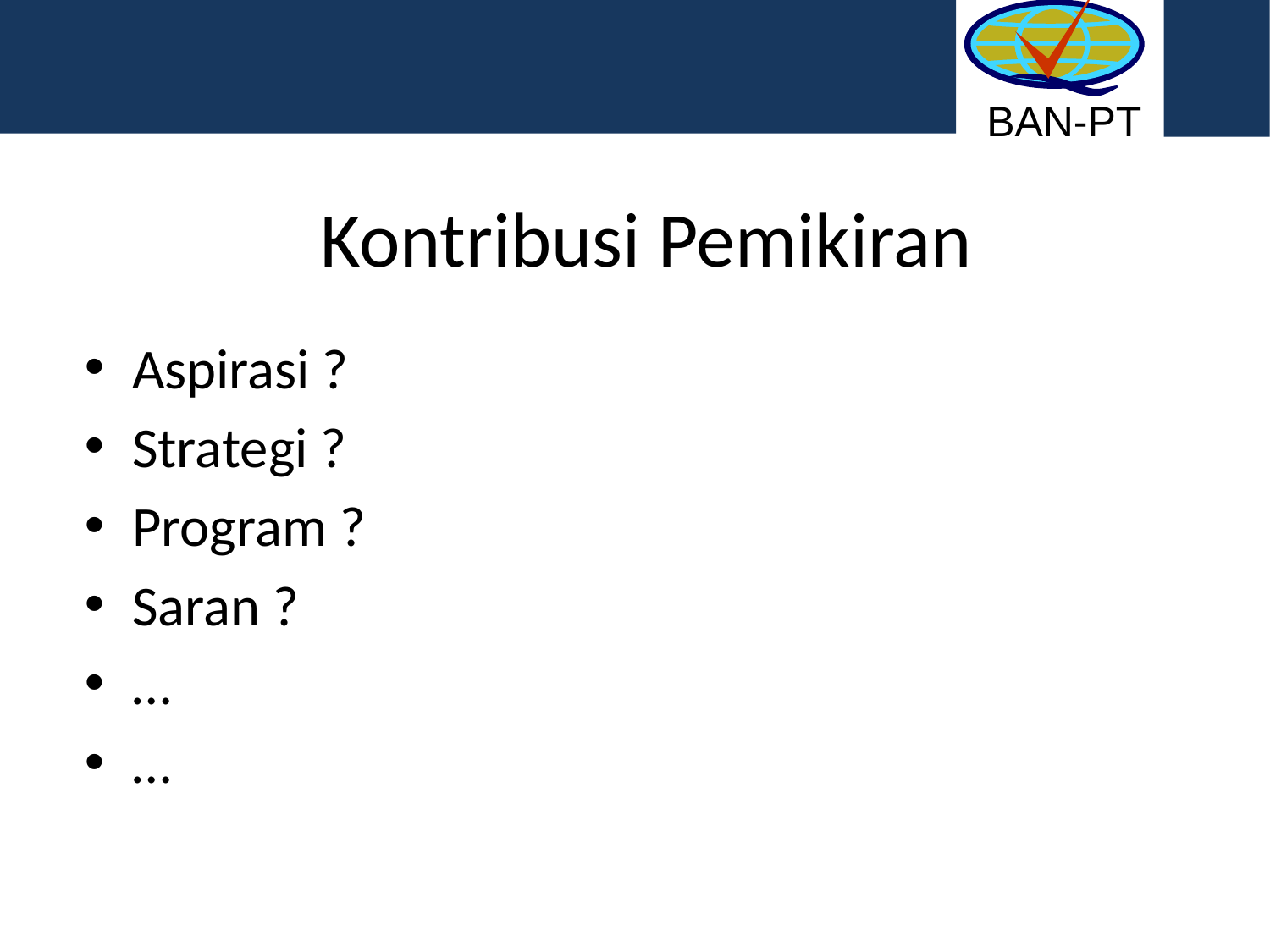

BAN-PT

# Kontribusi Pemikiran
Aspirasi ?
Strategi ?
Program ?
Saran ?
…
…